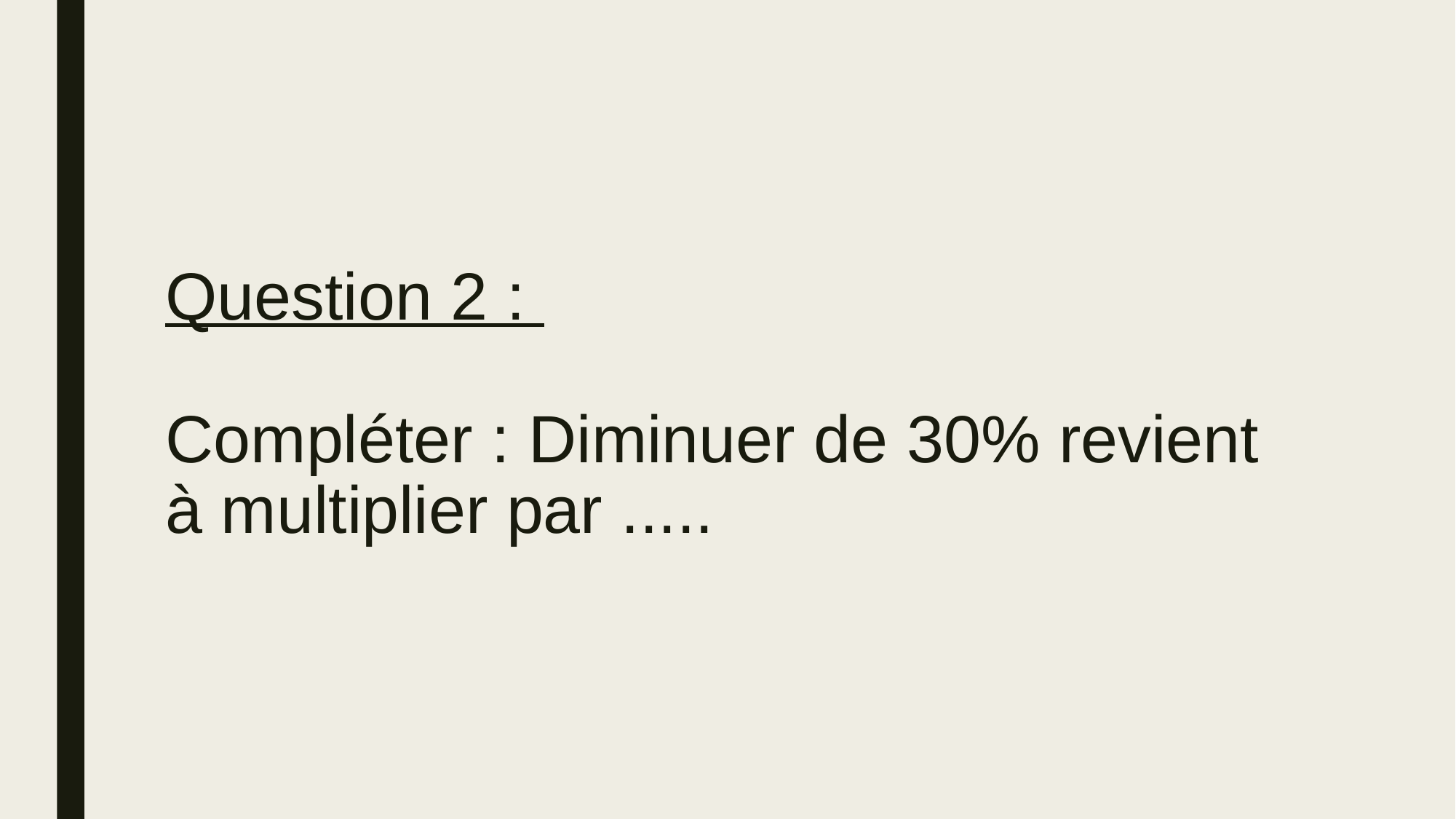

# Question 2 : Compléter : Diminuer de 30% revient à multiplier par .....